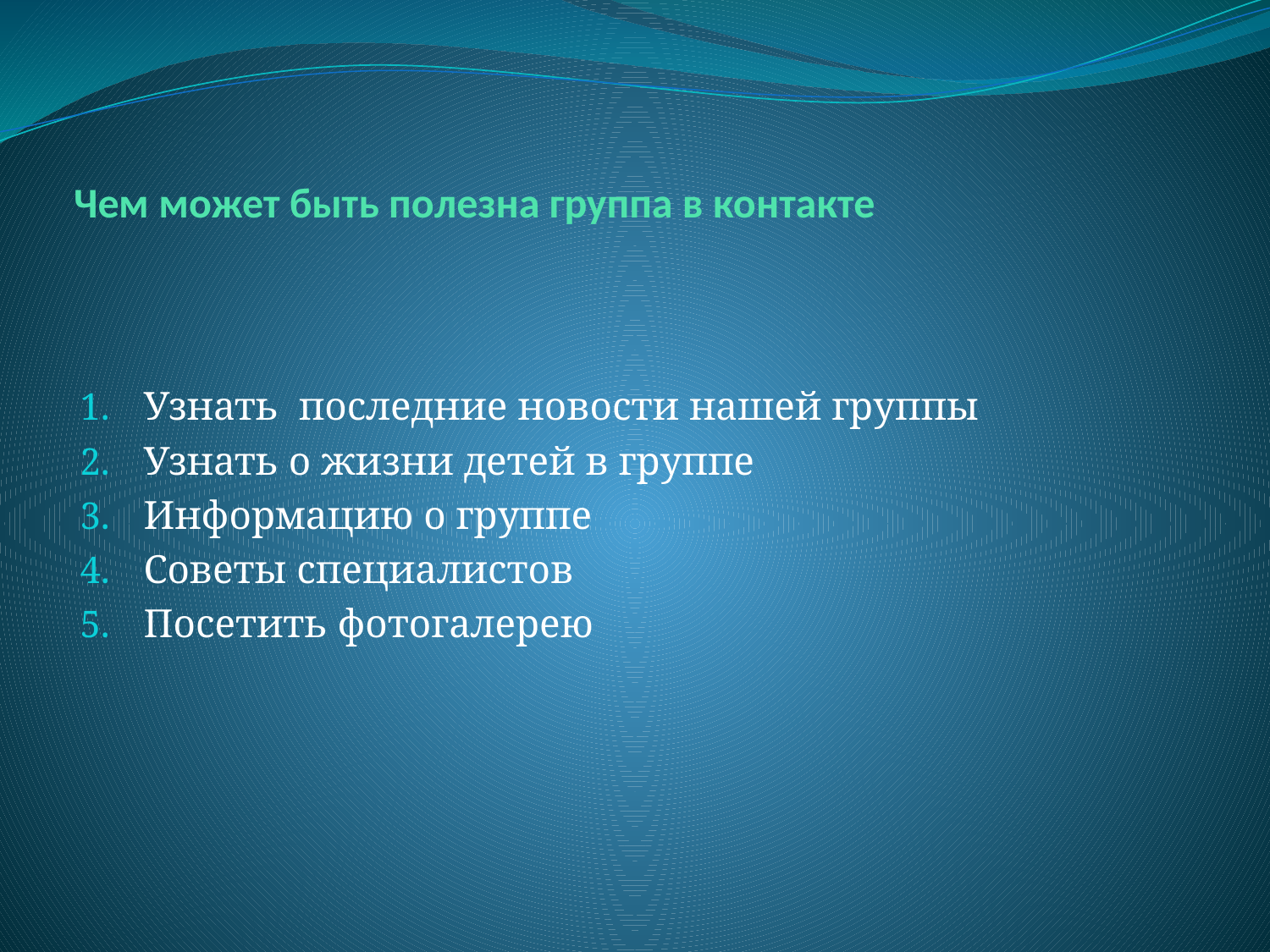

# Чем может быть полезна группа в контакте
Узнать  последние новости нашей группы
Узнать о жизни детей в группе
Информацию о группе
Советы специалистов
Посетить фотогалерею